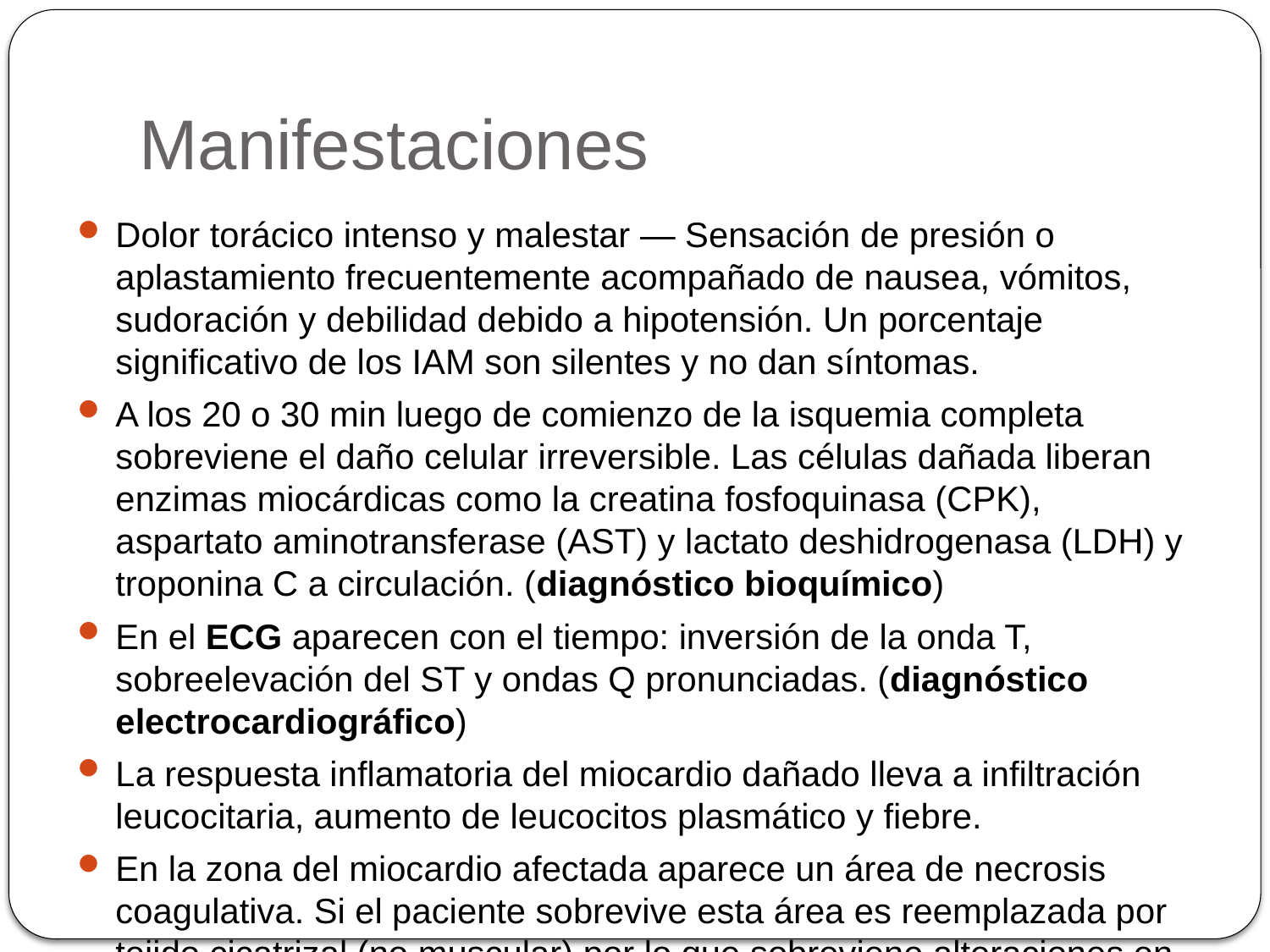

# Manifestaciones
Dolor torácico intenso y malestar — Sensación de presión o aplastamiento frecuentemente acompañado de nausea, vómitos, sudoración y debilidad debido a hipotensión. Un porcentaje significativo de los IAM son silentes y no dan síntomas.
A los 20 o 30 min luego de comienzo de la isquemia completa sobreviene el daño celular irreversible. Las células dañada liberan enzimas miocárdicas como la creatina fosfoquinasa (CPK), aspartato aminotransferase (AST) y lactato deshidrogenasa (LDH) y troponina C a circulación. (diagnóstico bioquímico)
En el ECG aparecen con el tiempo: inversión de la onda T, sobreelevación del ST y ondas Q pronunciadas. (diagnóstico electrocardiográfico)
La respuesta inflamatoria del miocardio dañado lleva a infiltración leucocitaria, aumento de leucocitos plasmático y fiebre.
En la zona del miocardio afectada aparece un área de necrosis coagulativa. Si el paciente sobrevive esta área es reemplazada por tejido cicatrizal (no muscular) por lo que sobreviene alteraciones en la función ventricular.